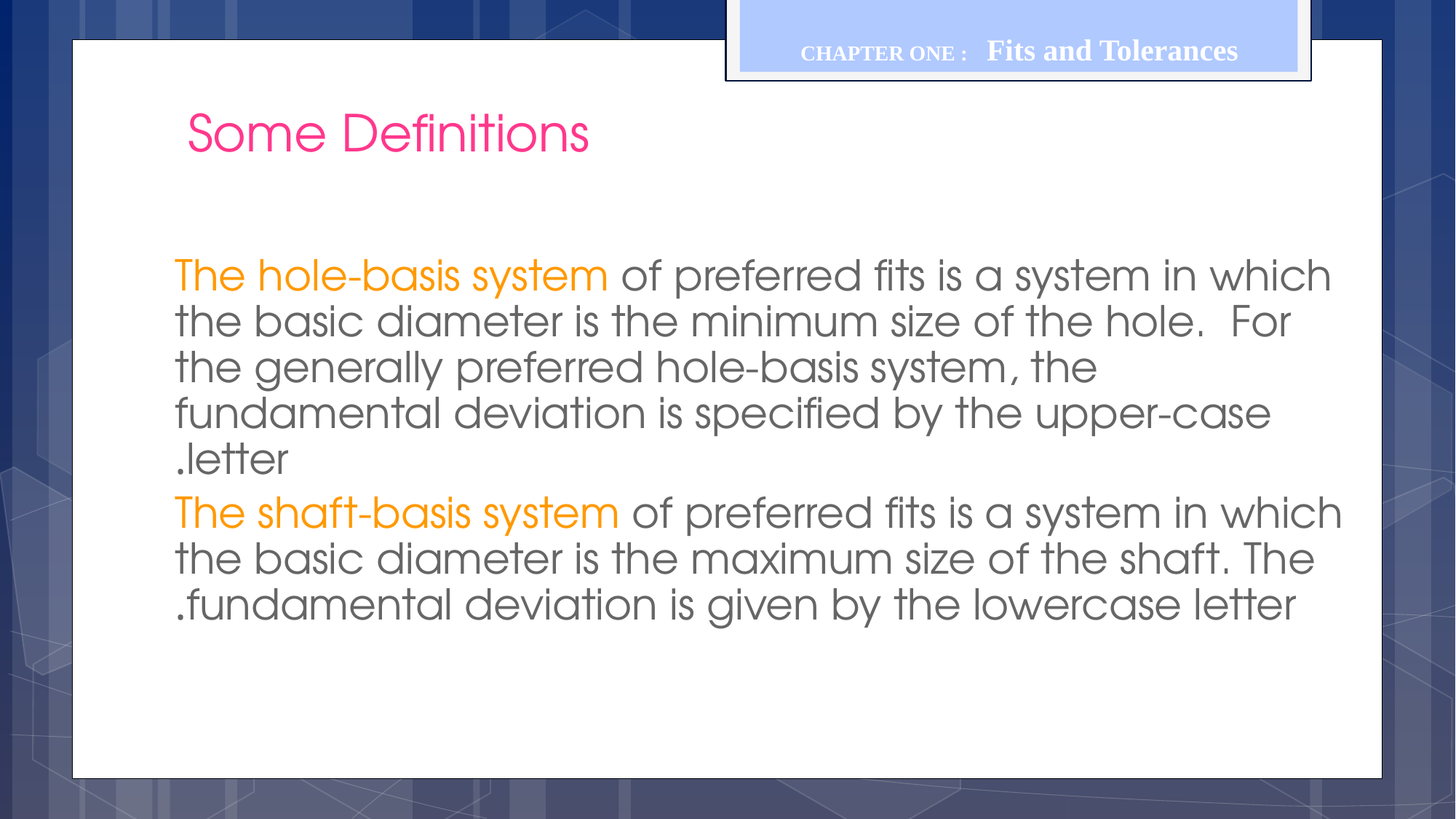

CHAPTER ONE :  Fits and Tolerances
# Some Definitions

The hole-basis system of preferred fits is a system in which the basic diameter is the minimum size of the hole.  For the generally preferred hole-basis system, the fundamental deviation is specified by the upper-case letter.
The shaft-basis system of preferred fits is a system in which the basic diameter is the maximum size of the shaft. The fundamental deviation is given by the lowercase letter.